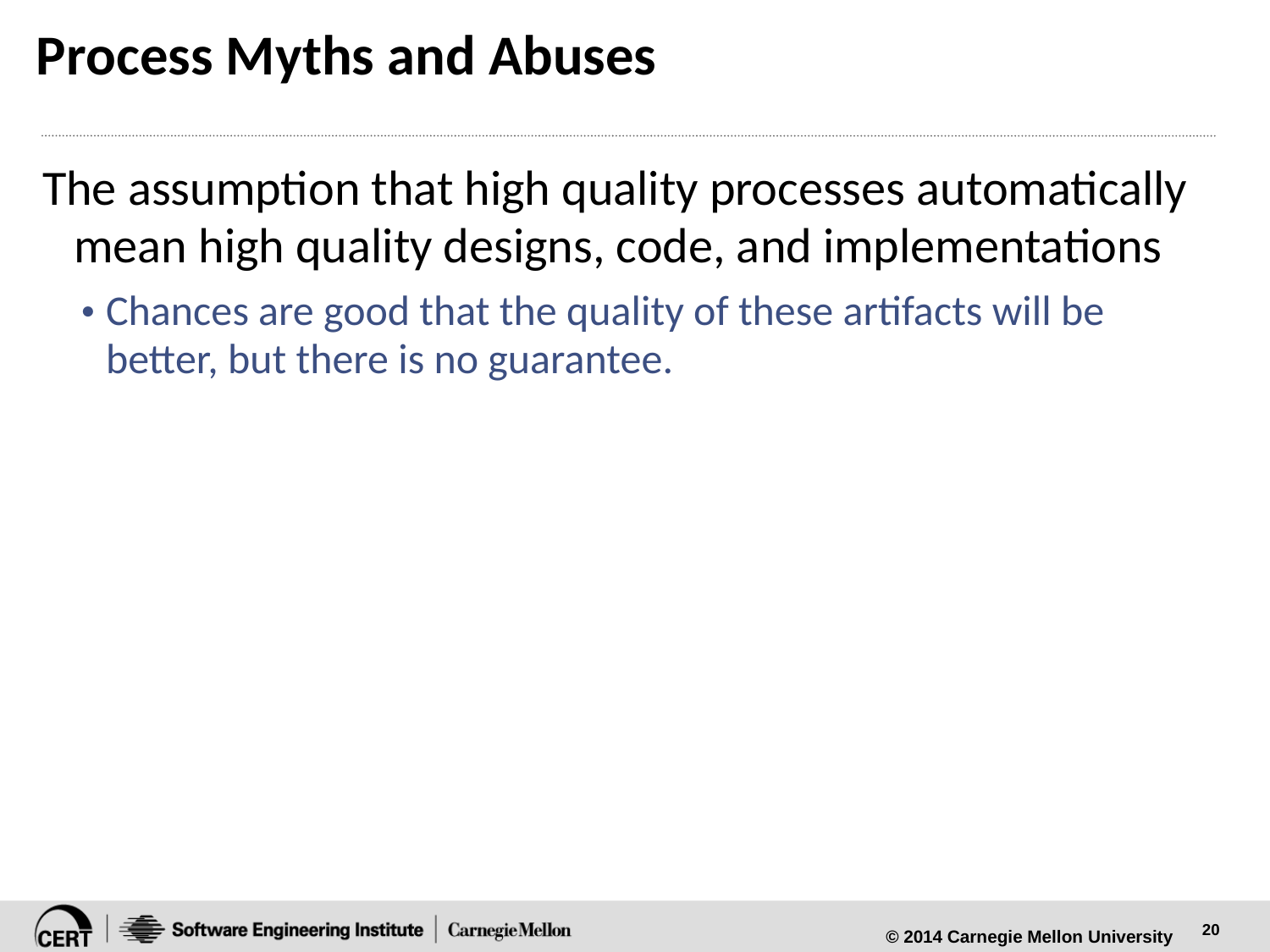

# Process Myths and Abuses
The assumption that high quality processes automatically mean high quality designs, code, and implementations
Chances are good that the quality of these artifacts will be better, but there is no guarantee.